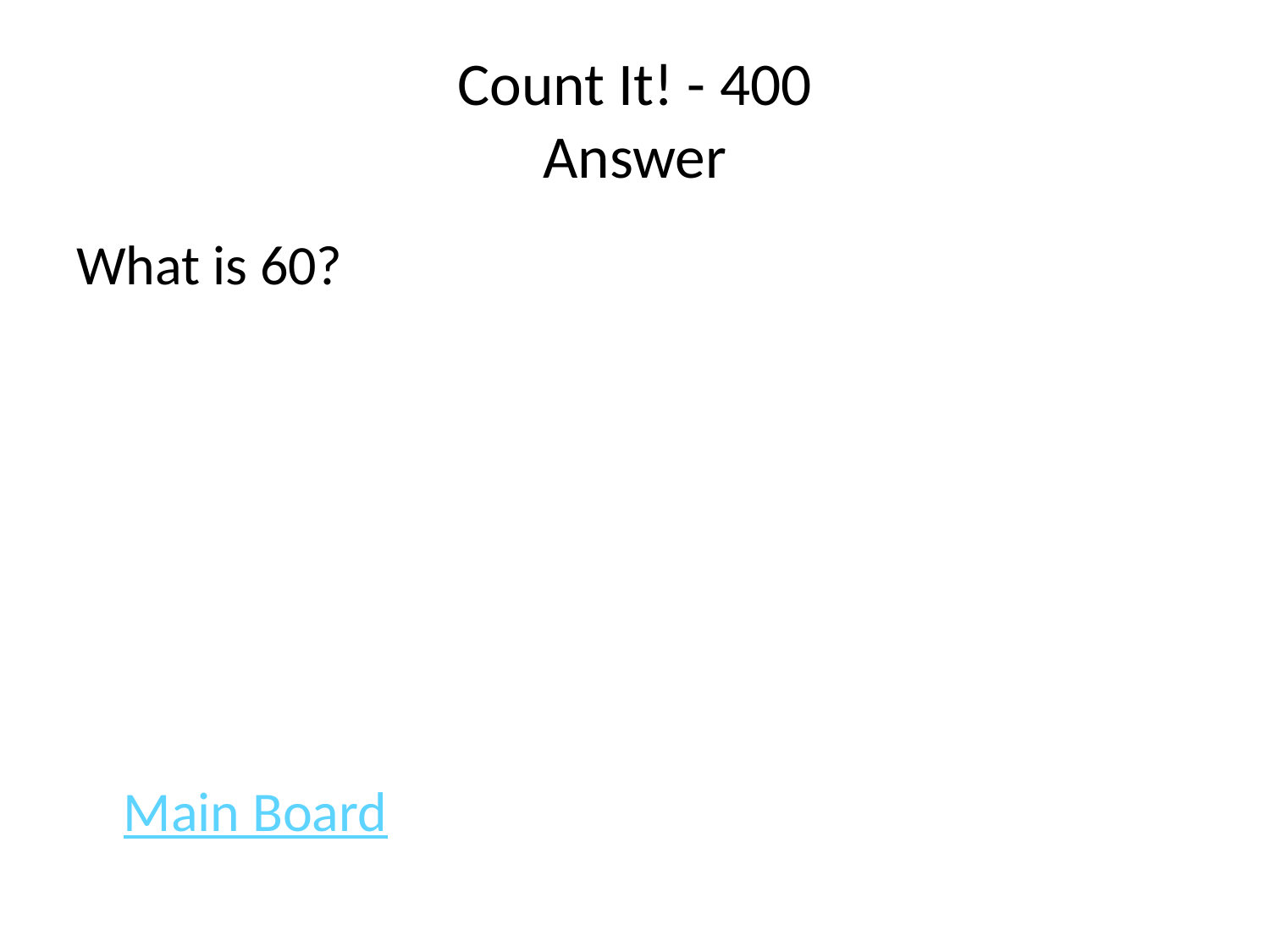

# Count It! - 400 Answer
What is 60?

							Main Board